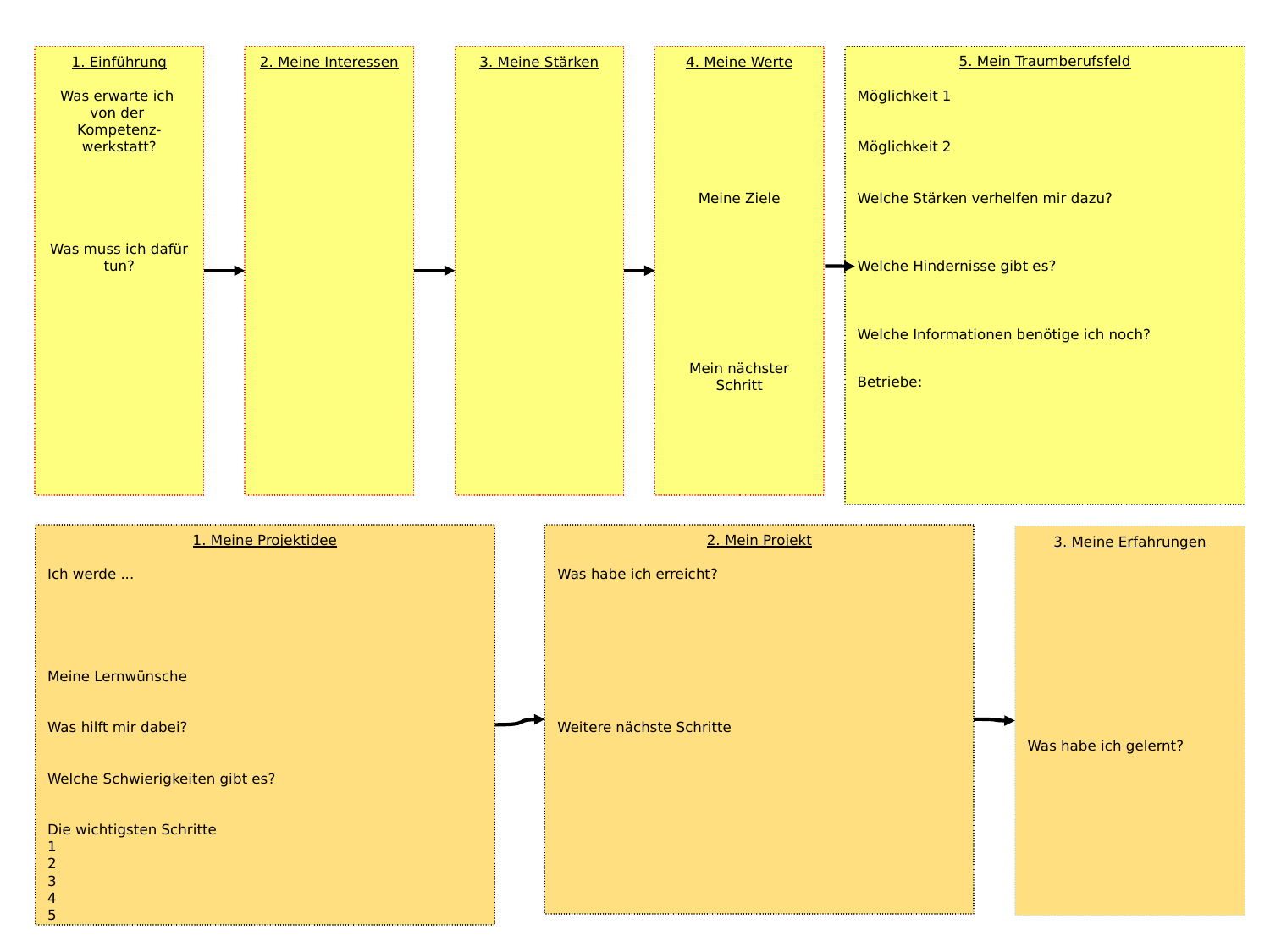

1. Einführung

Was erwarte ich  von der
Kompetenz-werkstatt?

Was muss ich dafür tun?

2. Meine Interessen

3. Meine Stärken

4. Meine Werte

Meine Ziele

Mein nächster Schritt

5. Mein Traumberufsfeld

Möglichkeit 1

Möglichkeit 2

Welche Stärken verhelfen mir dazu?

Welche Hindernisse gibt es?

Welche Informationen benötige ich noch?

Betriebe:

1. Meine Projektidee

Ich werde ...

Meine Lernwünsche

Was hilft mir dabei?

Welche Schwierigkeiten gibt es?

Die wichtigsten Schritte
1
2
3
4
5
2. Mein Projekt

Was habe ich erreicht?

Weitere nächste Schritte
3. Meine Erfahrungen

Was habe ich gelernt?